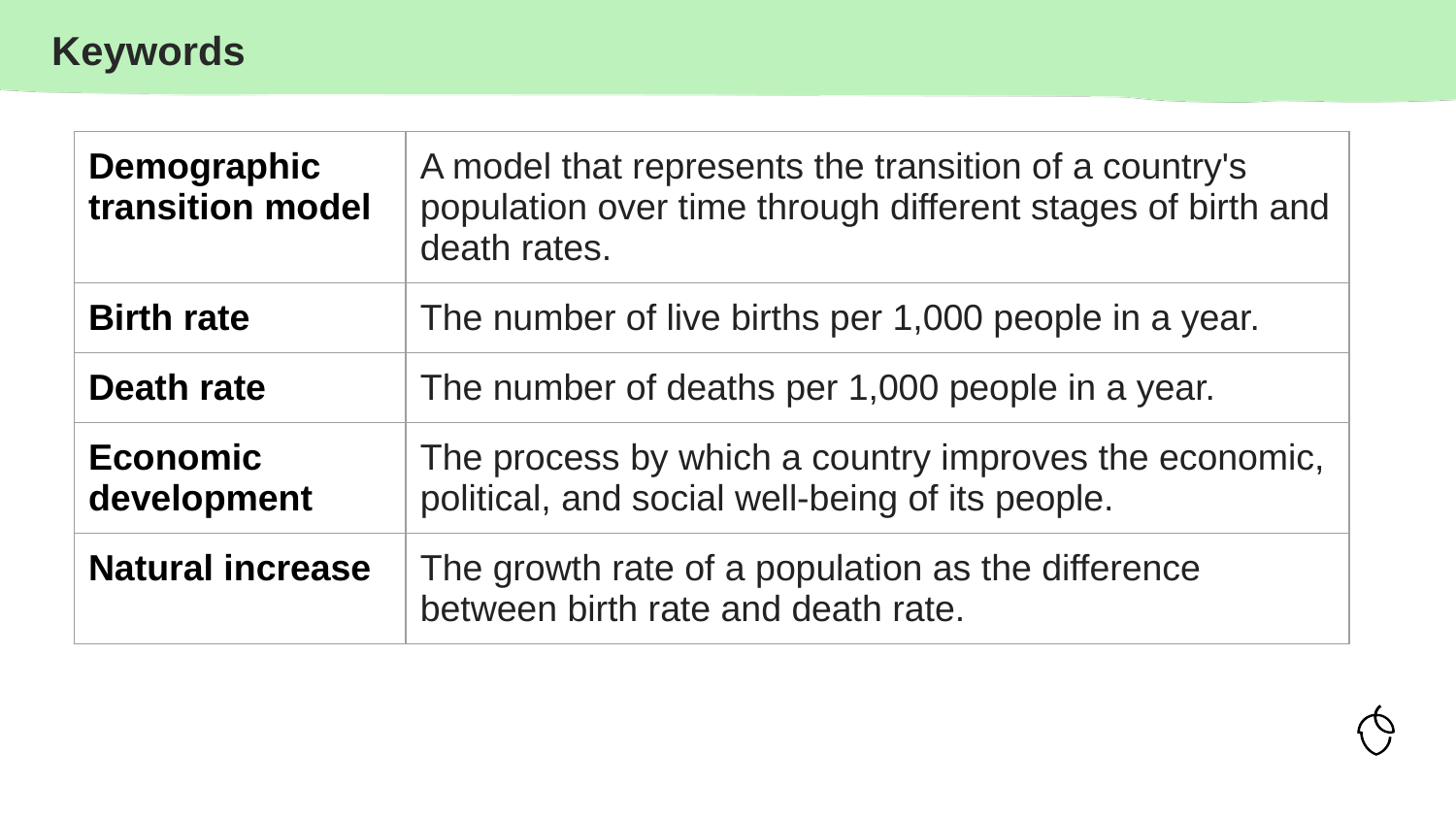

| Demographic transition model | A model that represents the transition of a country's population over time through different stages of birth and death rates. |
| --- | --- |
| Birth rate | The number of live births per 1,000 people in a year. |
| Death rate | The number of deaths per 1,000 people in a year. |
| Economic development | The process by which a country improves the economic, political, and social well-being of its people. |
| Natural increase | The growth rate of a population as the difference between birth rate and death rate. |